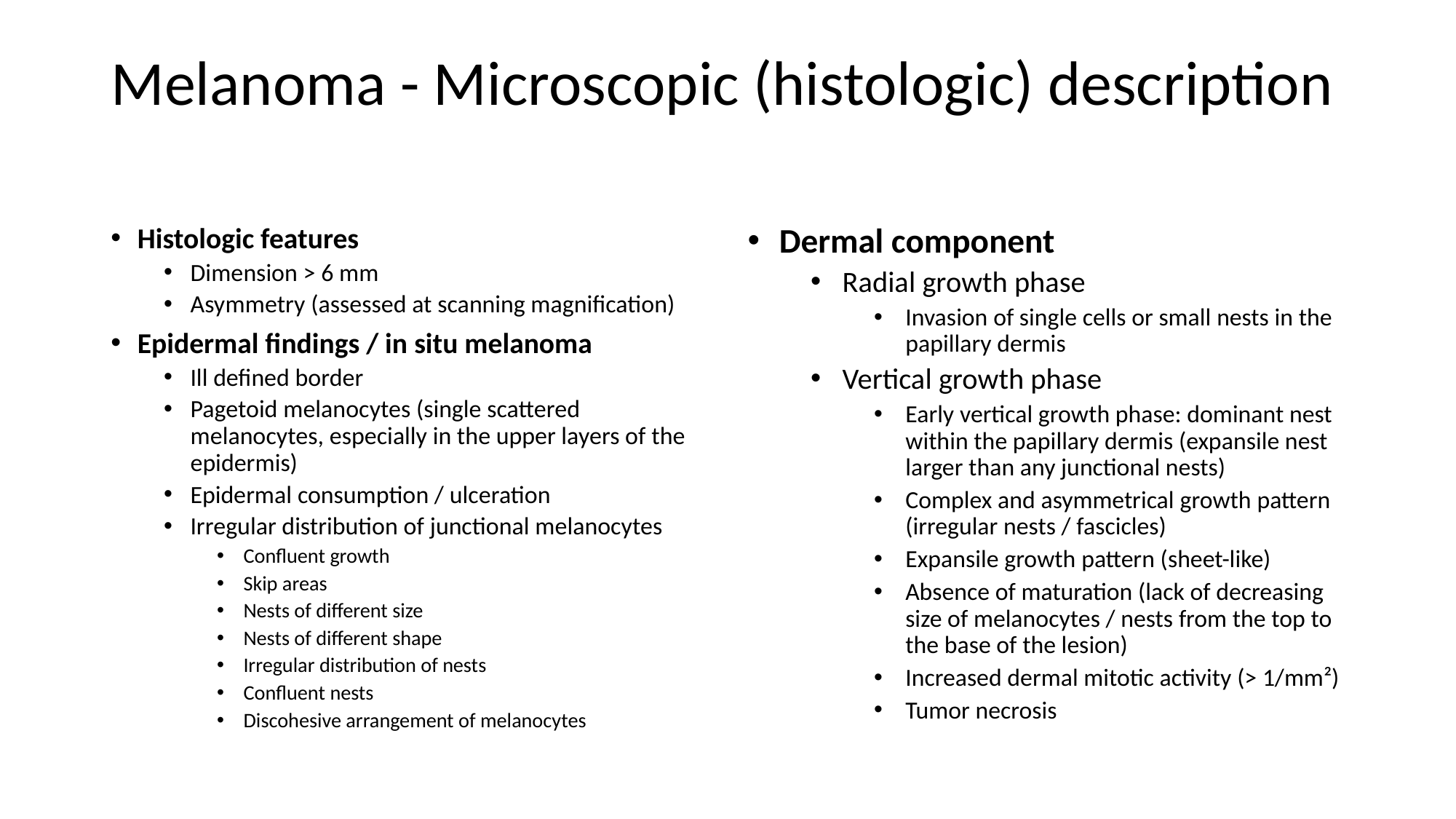

# Melanoma - Microscopic (histologic) description
Histologic features
Dimension > 6 mm
Asymmetry (assessed at scanning magnification)
Epidermal findings / in situ melanoma
Ill defined border
Pagetoid melanocytes (single scattered melanocytes, especially in the upper layers of the epidermis)
Epidermal consumption / ulceration
Irregular distribution of junctional melanocytes
Confluent growth
Skip areas
Nests of different size
Nests of different shape
Irregular distribution of nests
Confluent nests
Discohesive arrangement of melanocytes
Dermal component
Radial growth phase
Invasion of single cells or small nests in the papillary dermis
Vertical growth phase
Early vertical growth phase: dominant nest within the papillary dermis (expansile nest larger than any junctional nests)
Complex and asymmetrical growth pattern (irregular nests / fascicles)
Expansile growth pattern (sheet-like)
Absence of maturation (lack of decreasing size of melanocytes / nests from the top to the base of the lesion)
Increased dermal mitotic activity (> 1/mm²)
Tumor necrosis